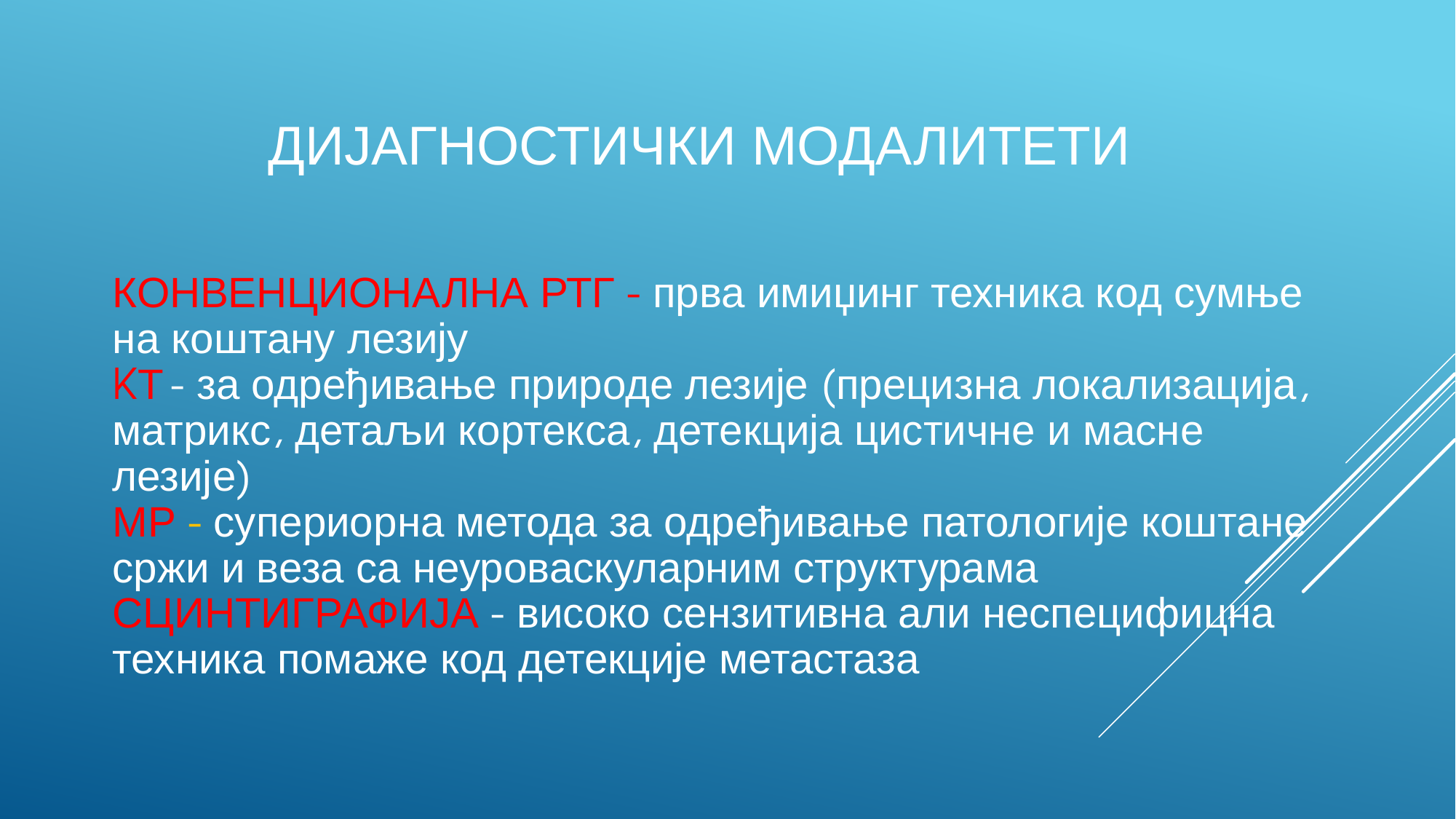

# ДИЈАГНОСТИЧКИ МОДАЛИТЕТИ

КОНВЕНЦИОНАЛНА РТГ - прва имиџинг техника код сумње на коштану лезију
KТ - за одређивање природе лезије (прецизна локализација, матрикс, детаљи кортекса, детекција цистичне и масне лезије)
МР - супериорна метода за одређивање патологије коштане сржи и веза са неуроваскуларним структурама
СЦИНТИГРАФИЈА - високо сензитивна али неспецифицна техника помаже код детекције метастаза